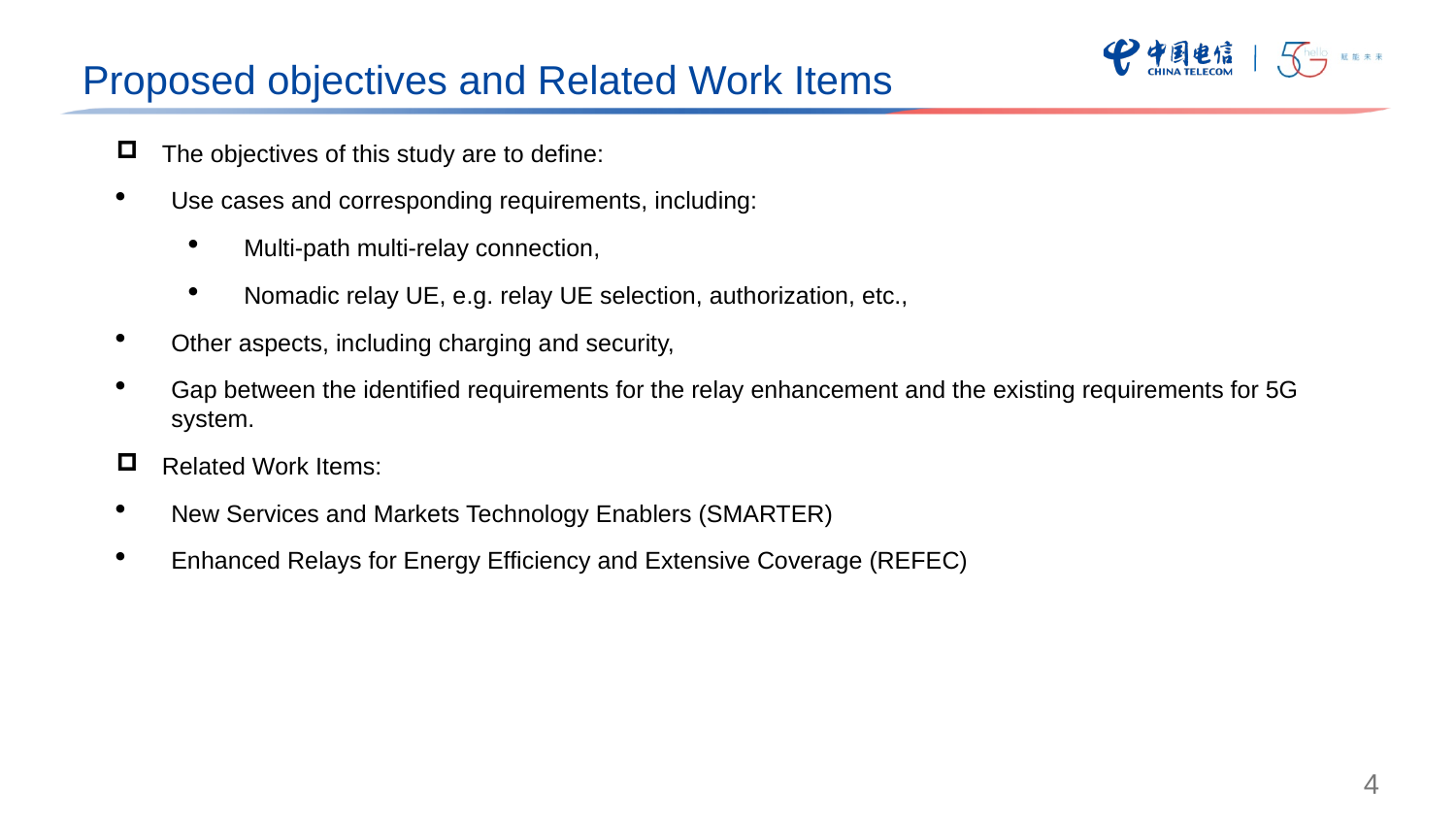

Proposed objectives and Related Work Items
The objectives of this study are to define:
Use cases and corresponding requirements, including:
Multi-path multi-relay connection,
Nomadic relay UE, e.g. relay UE selection, authorization, etc.,
Other aspects, including charging and security,
Gap between the identified requirements for the relay enhancement and the existing requirements for 5G system.
Related Work Items:
New Services and Markets Technology Enablers (SMARTER)
Enhanced Relays for Energy Efficiency and Extensive Coverage (REFEC)

4